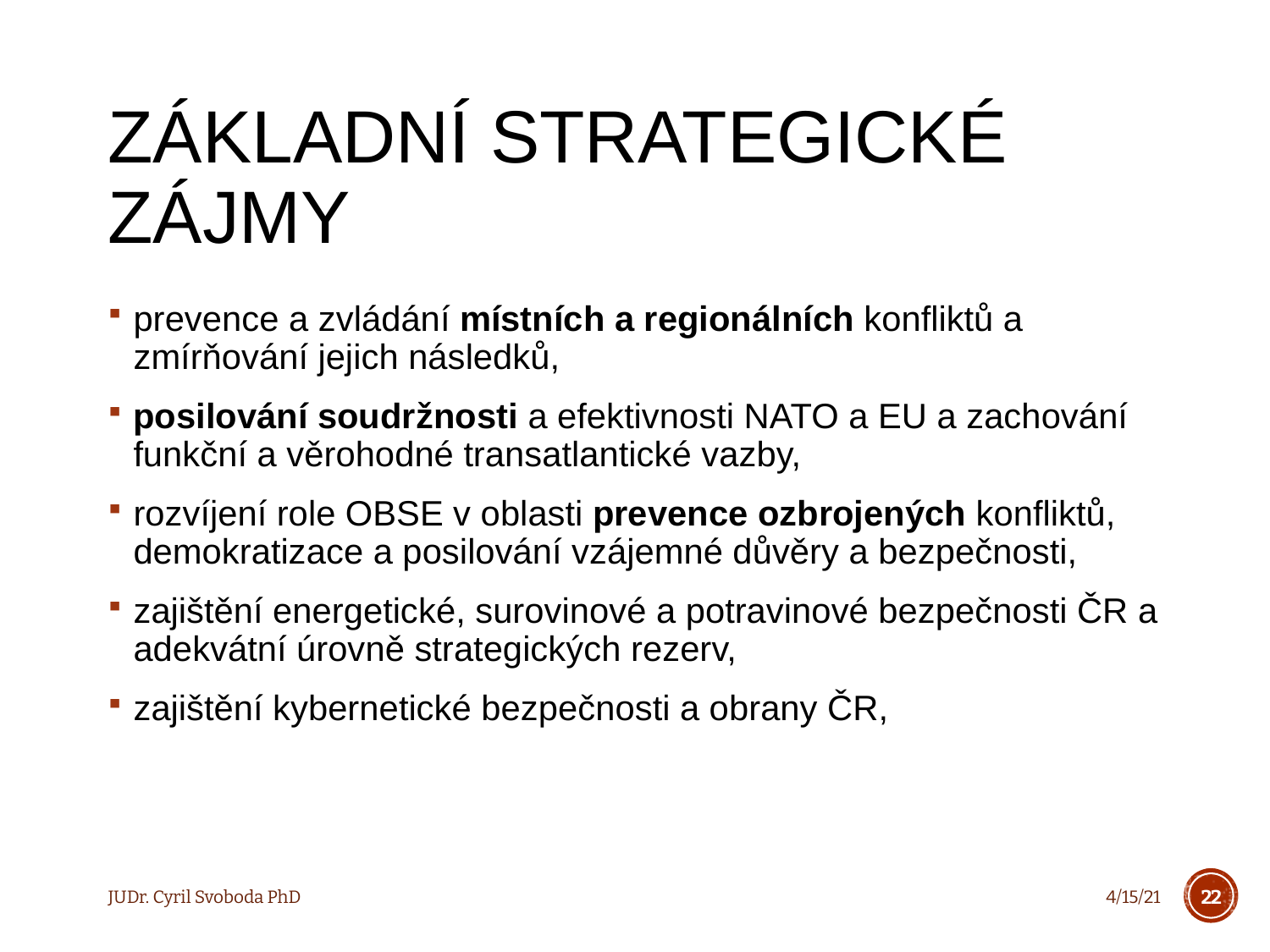

# Základní strategické zájmy
prevence a zvládání místních a regionálních konfliktů a zmírňování jejich následků,
posilování soudržnosti a efektivnosti NATO a EU a zachování funkční a věrohodné transatlantické vazby,
rozvíjení role OBSE v oblasti prevence ozbrojených konfliktů, demokratizace a posilování vzájemné důvěry a bezpečnosti,
zajištění energetické, surovinové a potravinové bezpečnosti ČR a adekvátní úrovně strategických rezerv,
zajištění kybernetické bezpečnosti a obrany ČR,
JUDr. Cyril Svoboda PhD
4/15/21
22